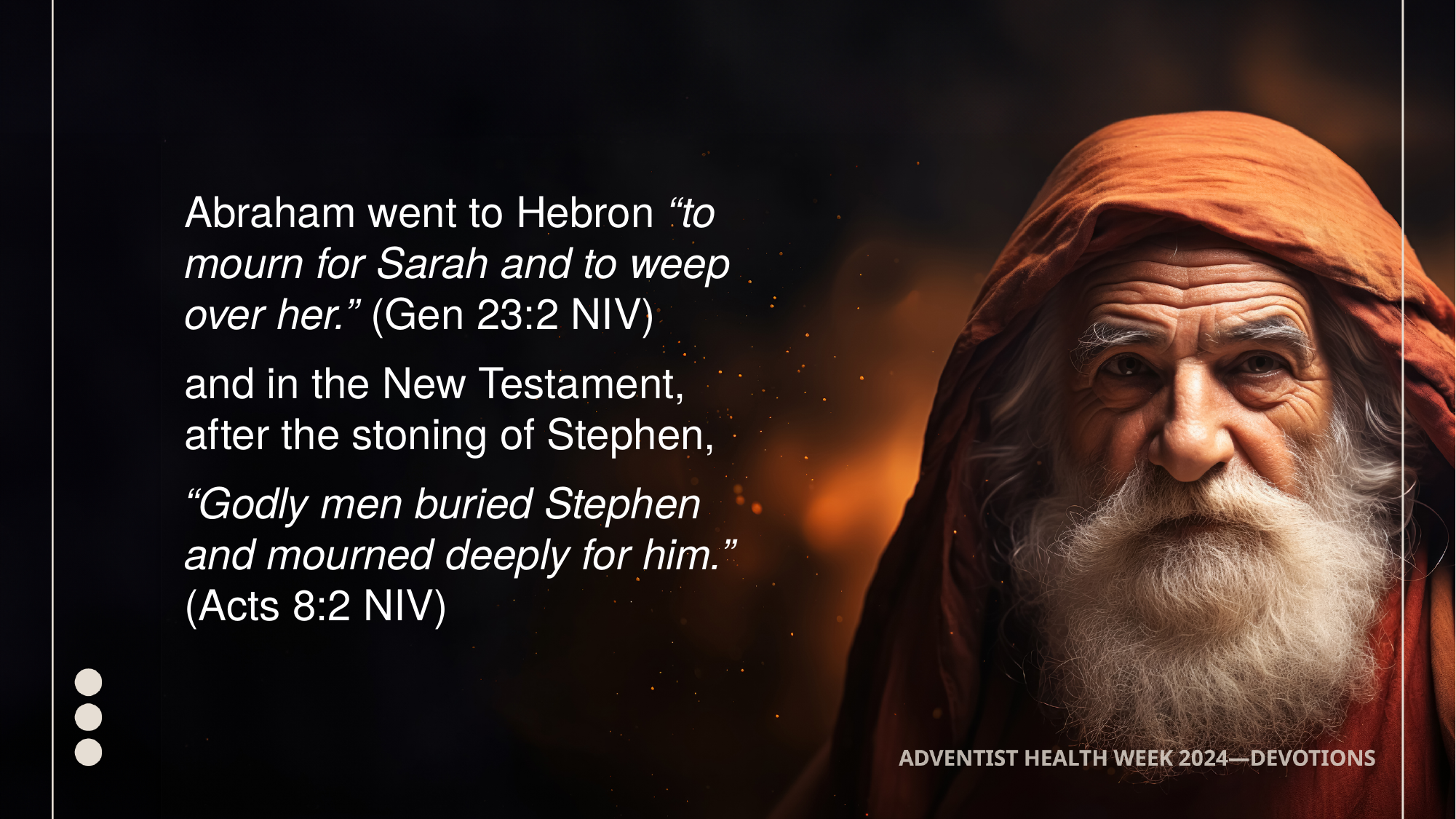

Abraham went to Hebron “to mourn for Sarah and to weep over her.” (Gen 23:2 NIV)
and in the New Testament, after the stoning of Stephen,
“Godly men buried Stephen and mourned deeply for him.” (Acts 8:2 NIV)